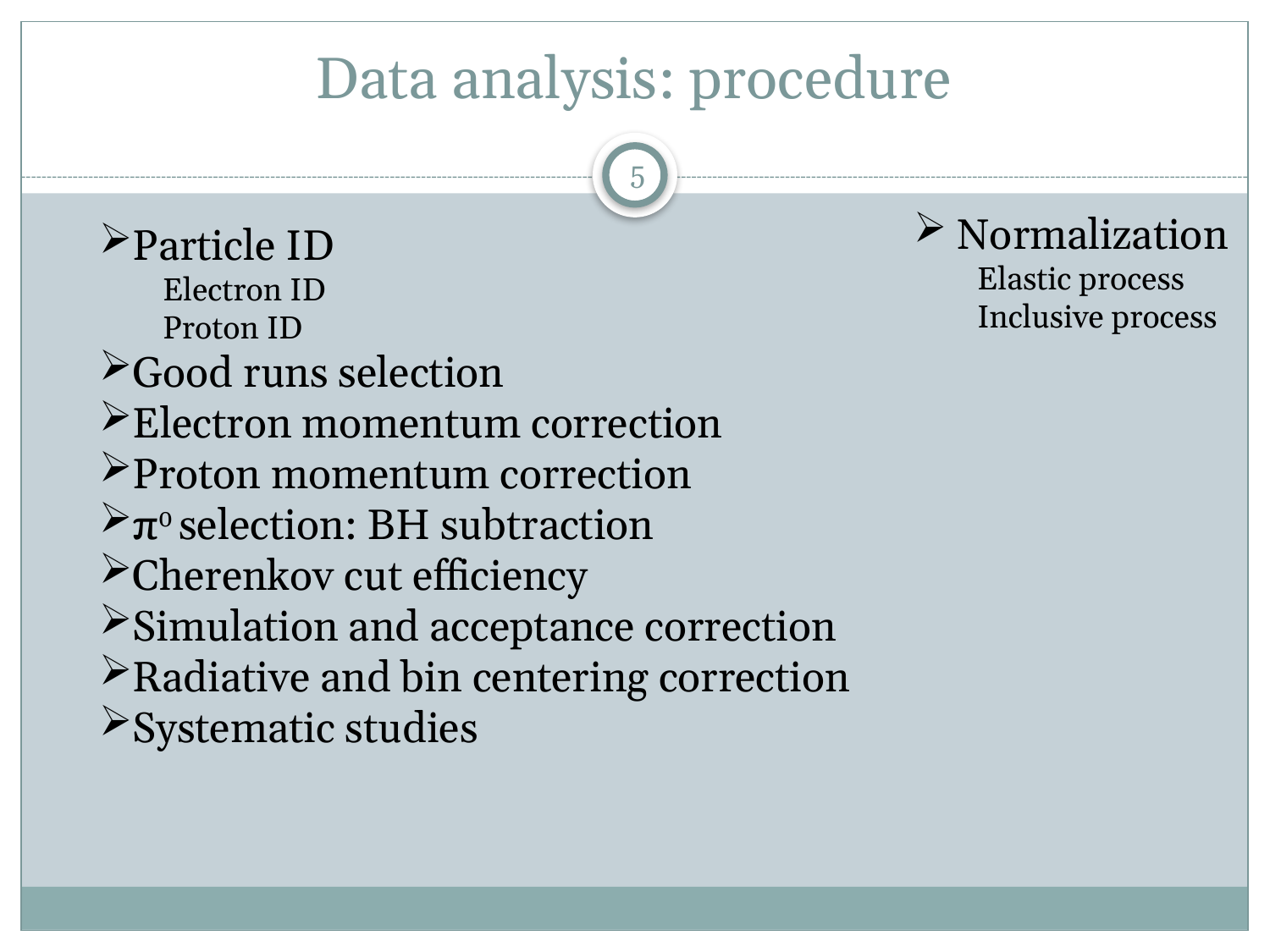

# Data analysis: procedure
5
 Normalization
Elastic process
Inclusive process

Particle ID
Electron ID
Proton ID
Good runs selection
Electron momentum correction
Proton momentum correction
π0 selection: BH subtraction
Cherenkov cut efficiency
Simulation and acceptance correction
Radiative and bin centering correction
Systematic studies